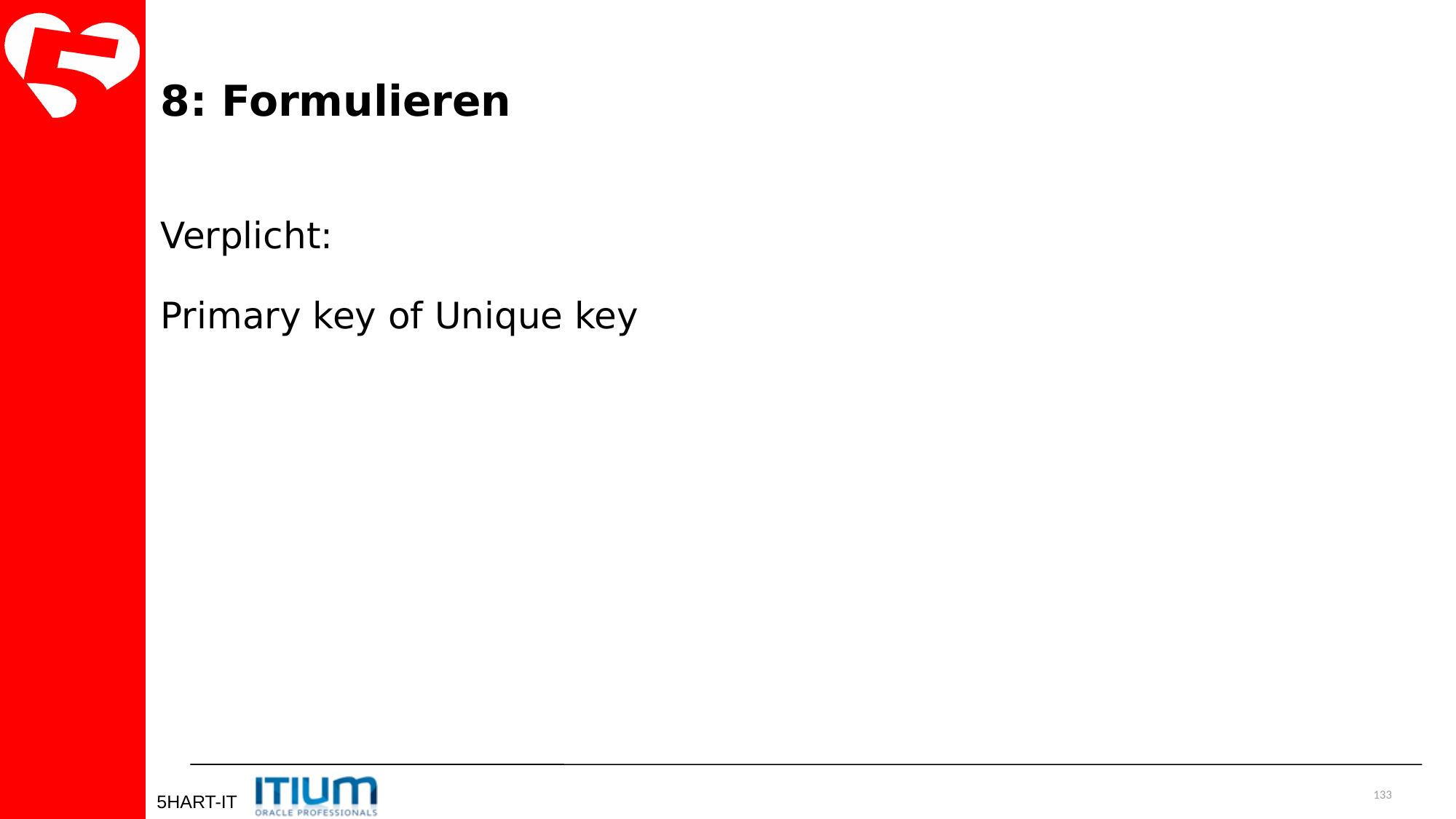

8: Formulieren
Verplicht:
Primary key of Unique key
133